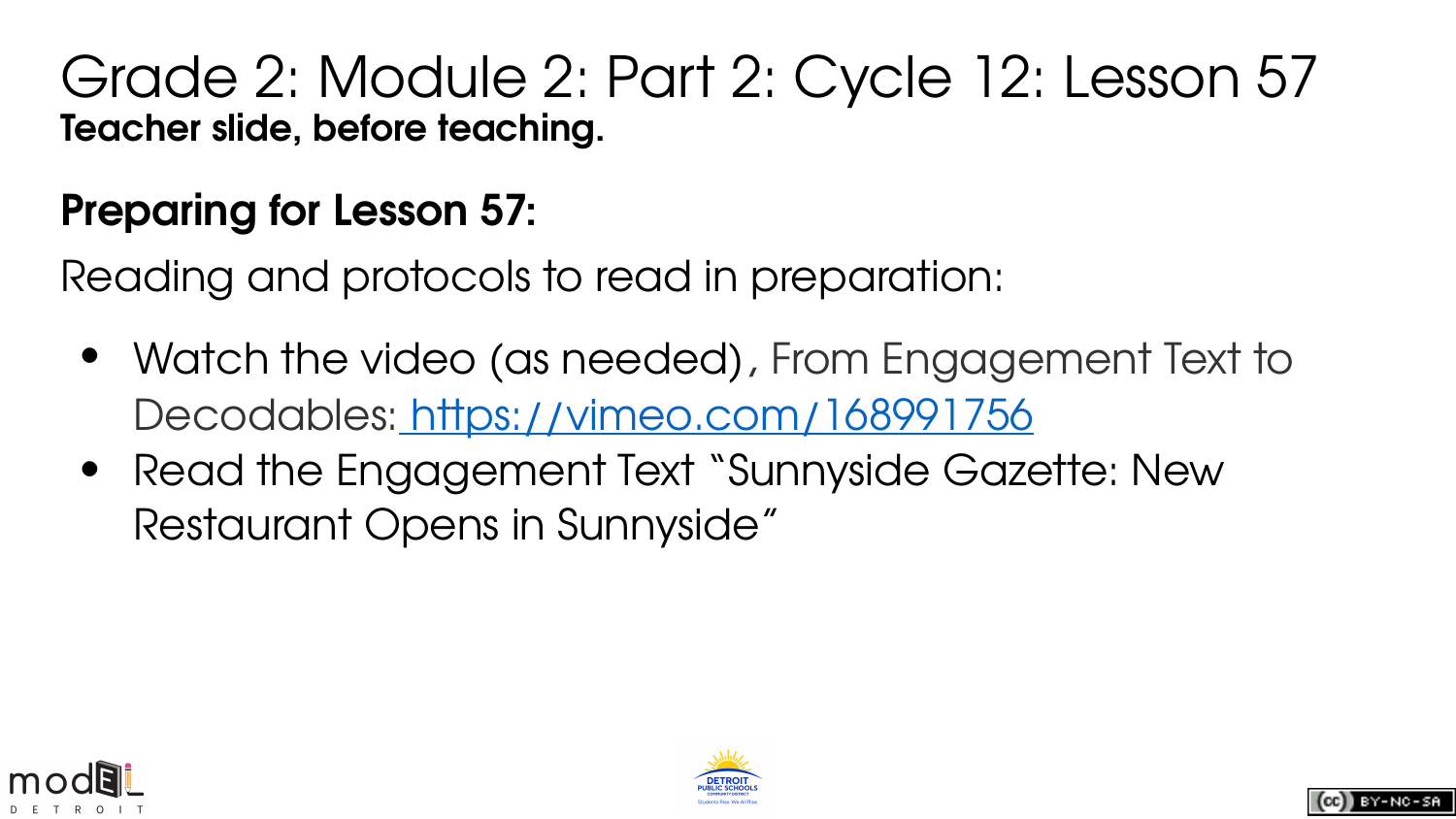

# Grade 2: Module 2: Part 2: Cycle 12: Lesson 57
Teacher slide, before teaching.
Preparing for Lesson 57:
Reading and protocols to read in preparation:
Watch the video (as needed), From Engagement Text to Decodables: https://vimeo.com/168991756
Read the Engagement Text “Sunnyside Gazette: New Restaurant Opens in Sunnyside”